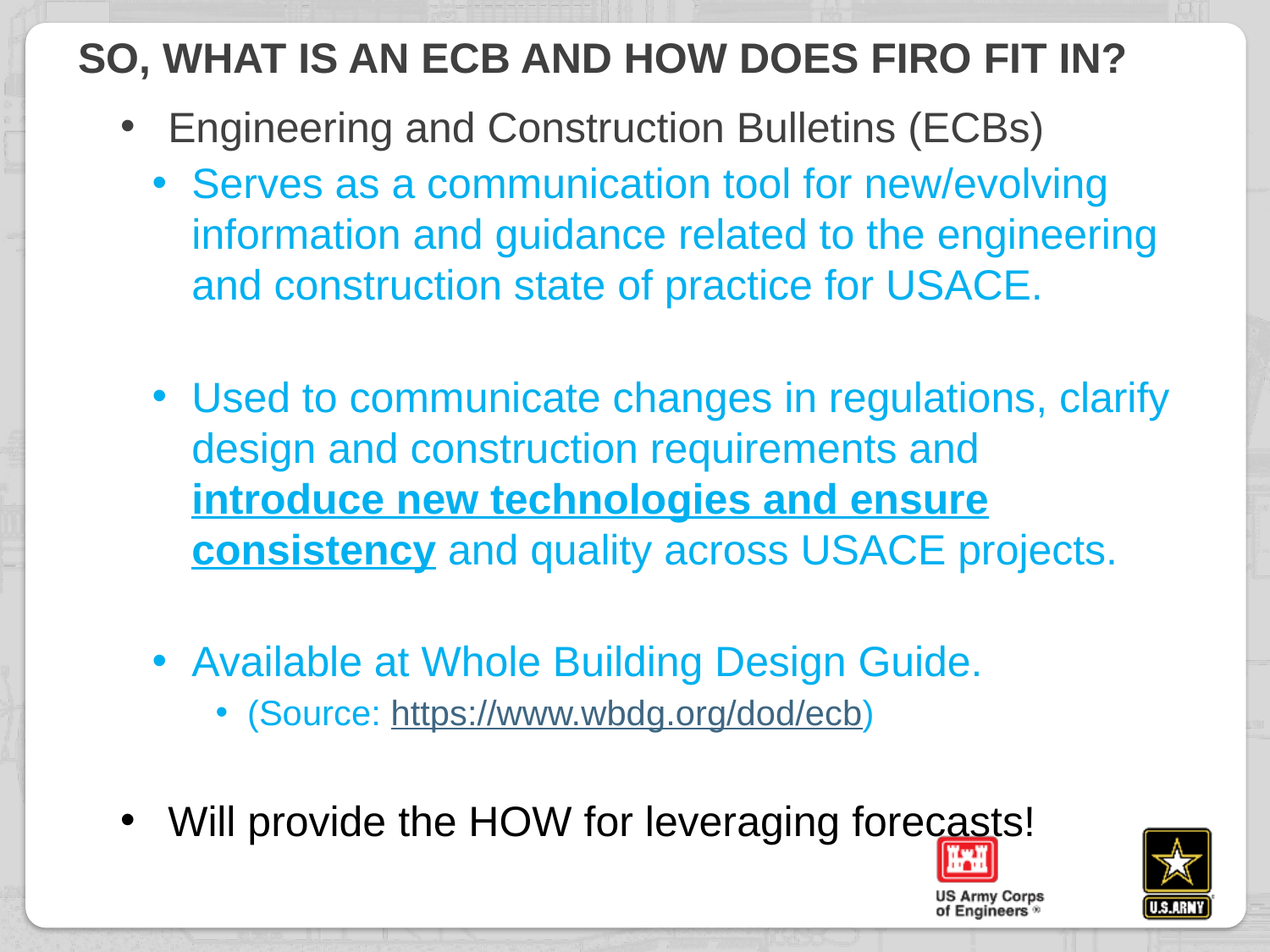

# So, What is an ECB and how does firo fit in?

Engineering and Construction Bulletins (ECBs)
Serves as a communication tool for new/evolving information and guidance related to the engineering and construction state of practice for USACE.

Used to communicate changes in regulations, clarify design and construction requirements and introduce new technologies and ensure consistency and quality across USACE projects.

Available at Whole Building Design Guide.
(Source: https://www.wbdg.org/dod/ecb)

Will provide the HOW for leveraging forecasts!